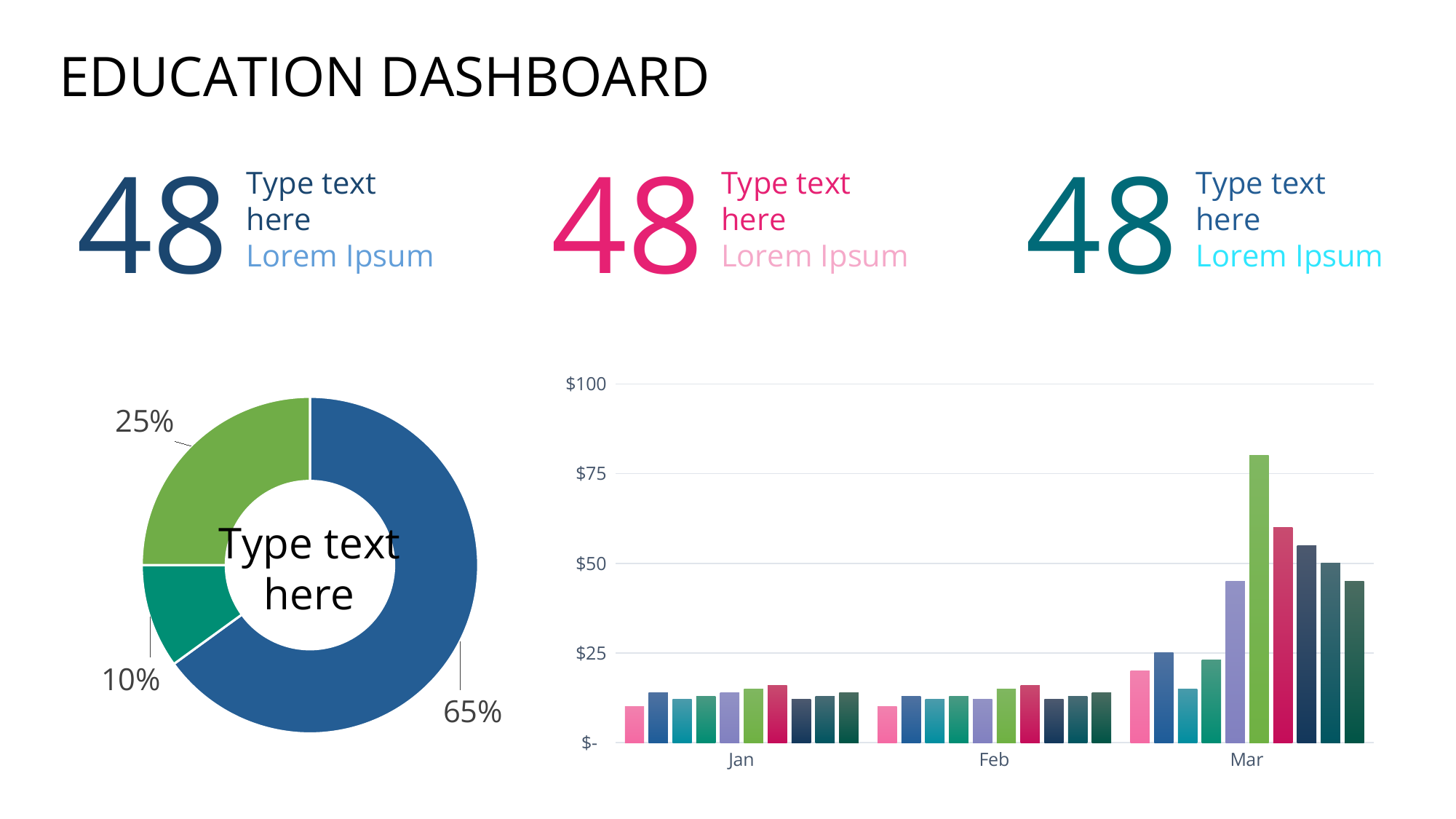

# EDUCATION DASHBOARD
48
Type text here
Lorem Ipsum
48
Type text here
Lorem Ipsum
48
Type text here
Lorem Ipsum

### Chart

| Category | Sales |
|---|---|
| Text 1 | 0.65 |
| Text 2 | 0.1 |
| Text 3 | 0.25 |

### Chart

| Category | Series 1 | Series 2 | Series 3 | Series 4 | Series 5 | Series 6 | Series 7 | Series 8 | Series 9 | Series 10 |
|---|---|---|---|---|---|---|---|---|---|---|
| Jan | 10.0 | 14.0 | 12.0 | 13.0 | 14.0 | 15.0 | 16.0 | 12.0 | 13.0 | 14.0 |
| Feb | 10.0 | 13.0 | 12.0 | 13.0 | 12.0 | 15.0 | 16.0 | 12.0 | 13.0 | 14.0 |
| Mar | 20.0 | 25.0 | 15.0 | 23.0 | 45.0 | 80.0 | 60.0 | 55.0 | 50.0 | 45.0 |
Type text here